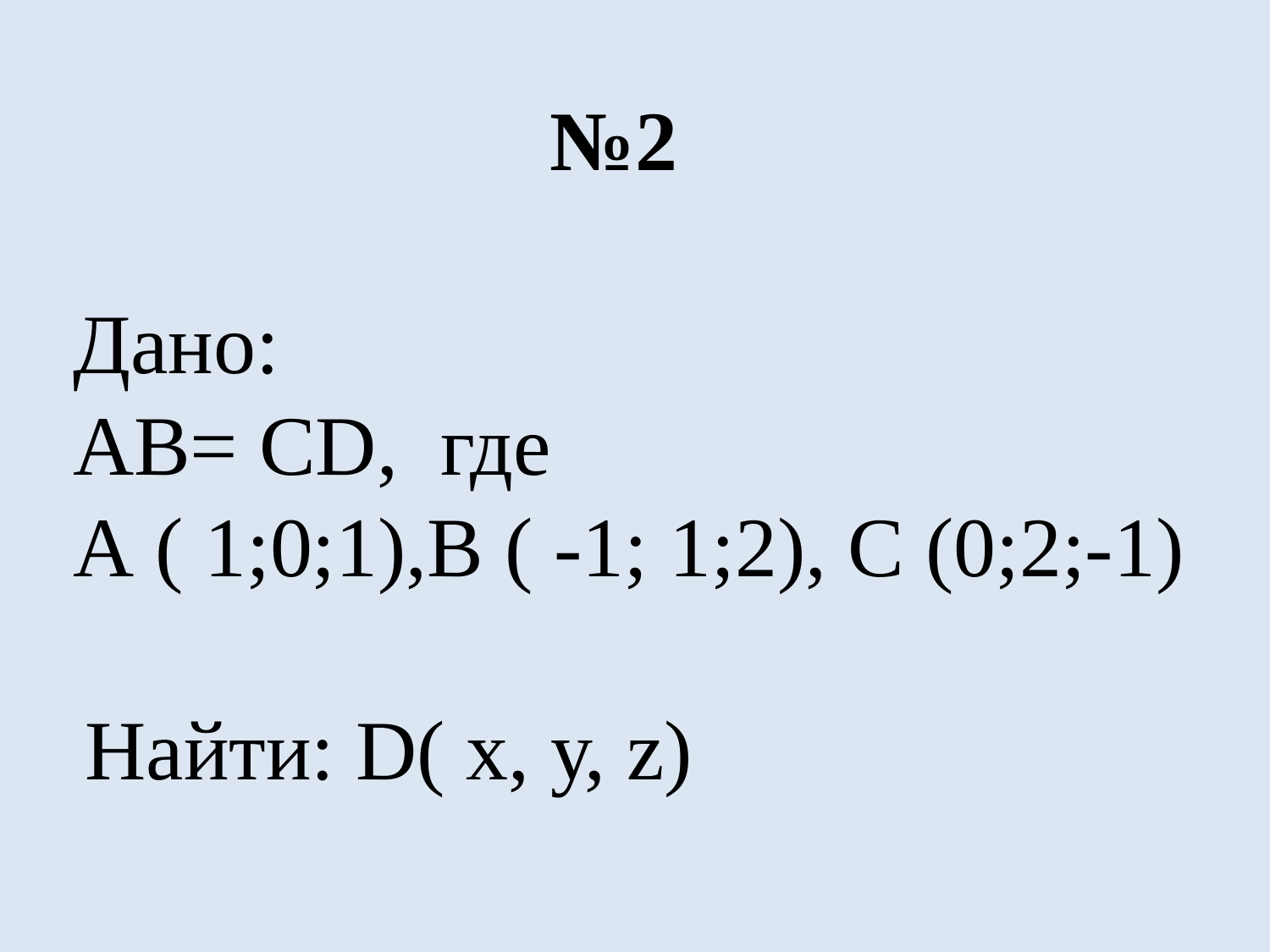

№2

Дано:
АВ= СD,  где
А ( 1;0;1),В ( -1; 1;2), С (0;2;-1)

Найти: D( х, у, z)